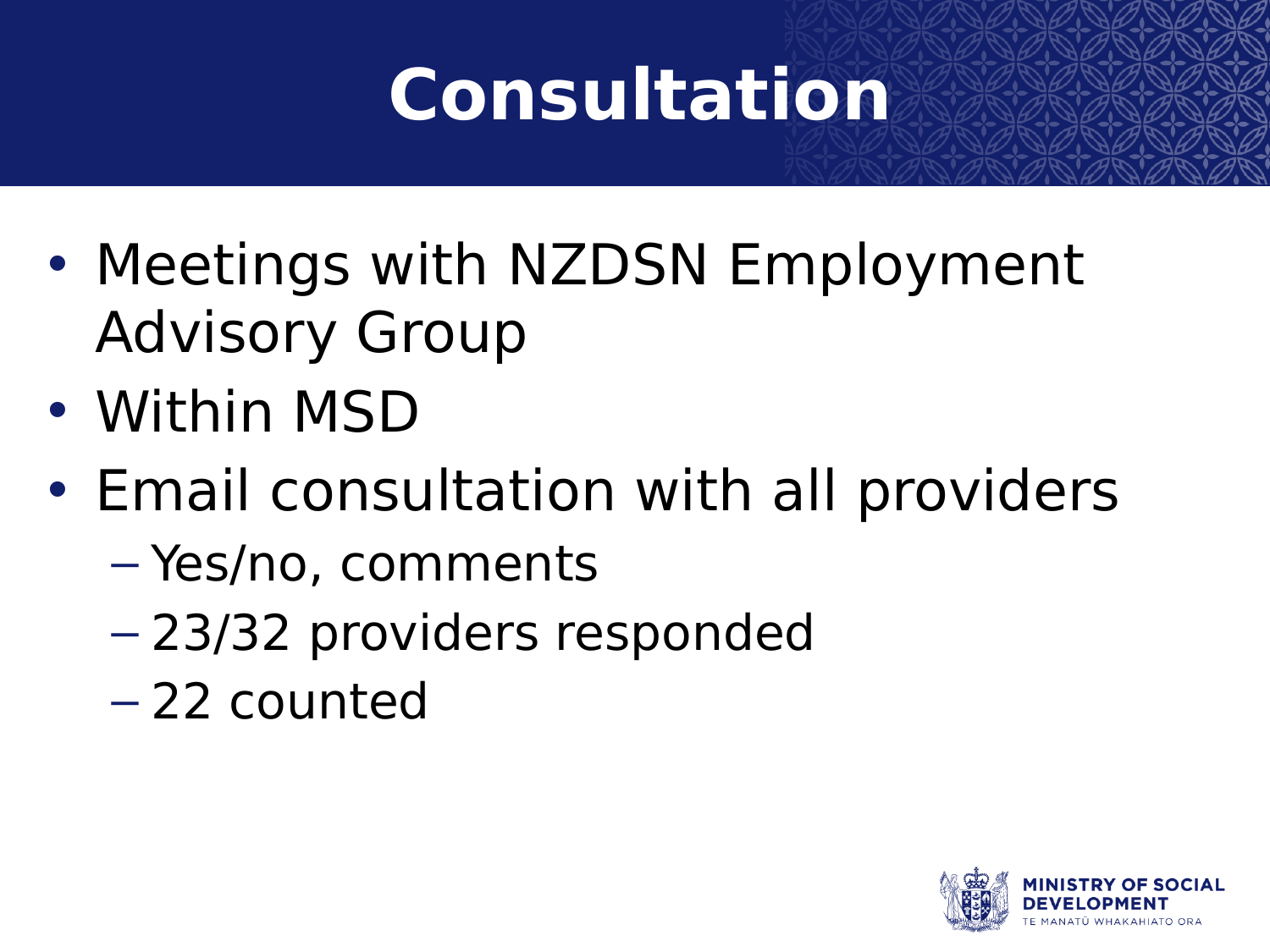

# Consultation
Meetings with NZDSN Employment Advisory Group
Within MSD
Email consultation with all providers
Yes/no, comments
23/32 providers responded
22 counted